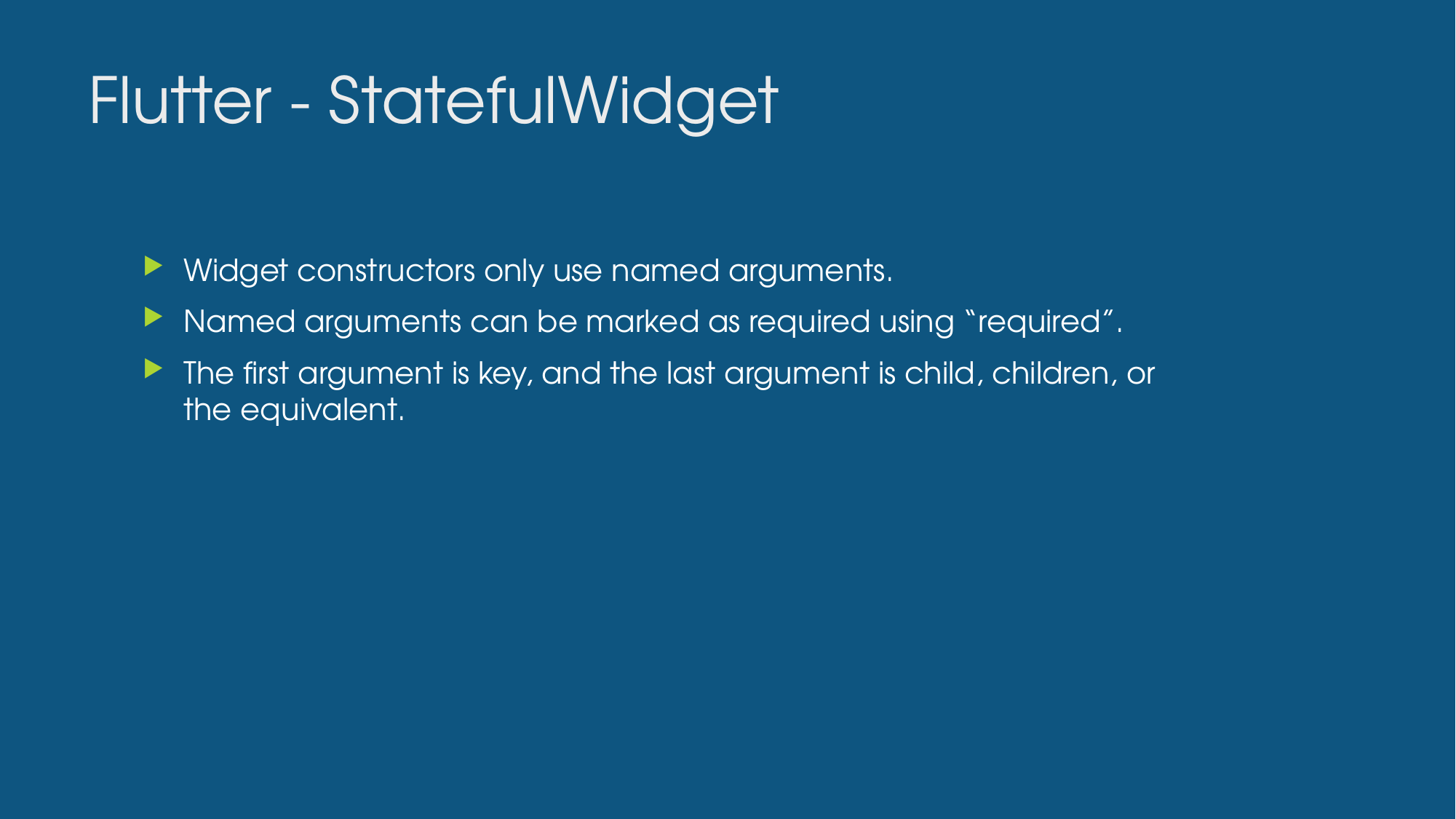

16
# Flutter - StatefulWidget
Widget constructors only use named arguments.
Named arguments can be marked as required using “required”.
The first argument is key, and the last argument is child, children, or the equivalent.